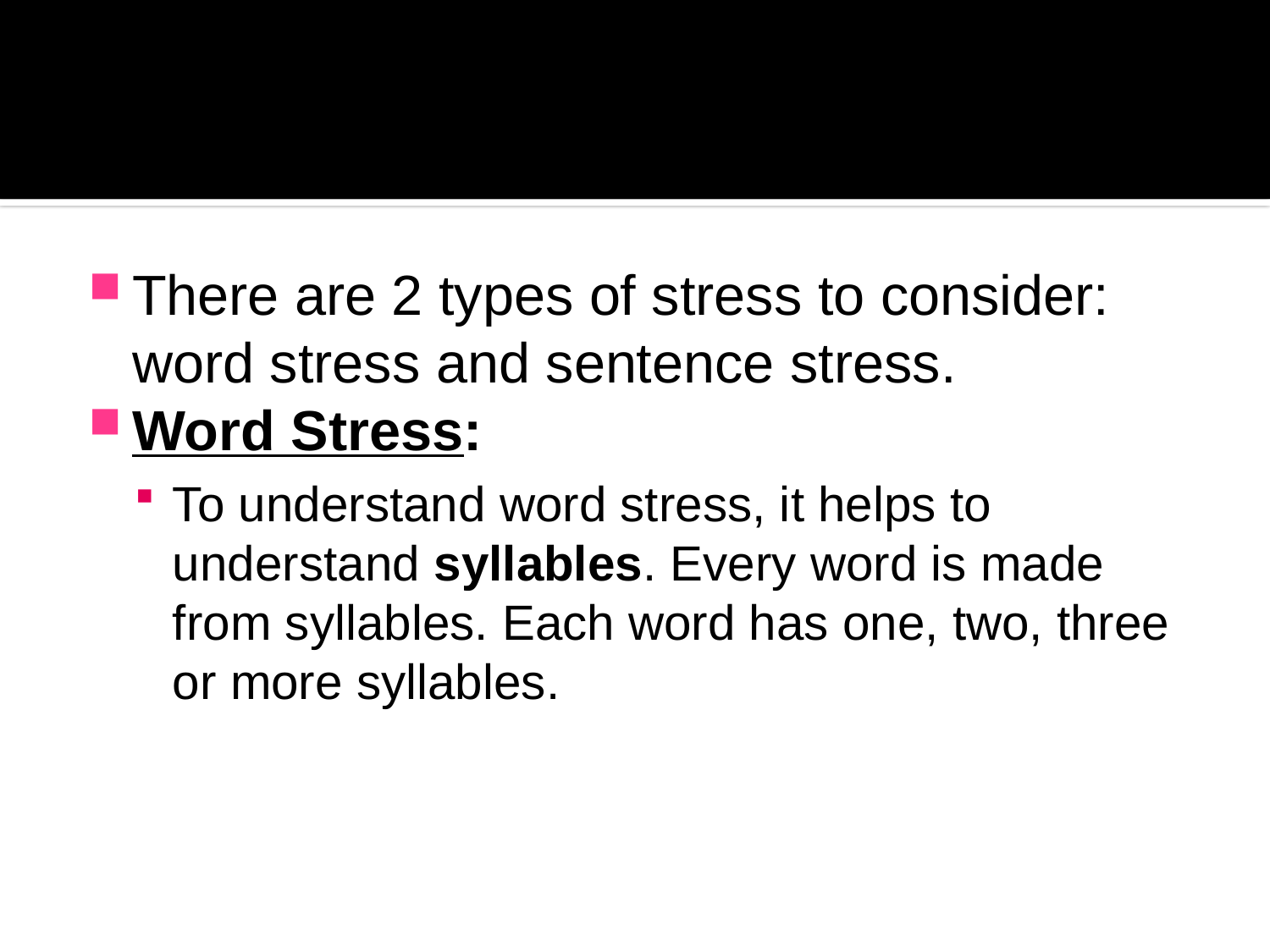

#
There are 2 types of stress to consider: word stress and sentence stress.
Word Stress:
To understand word stress, it helps to understand syllables. Every word is made from syllables. Each word has one, two, three or more syllables.